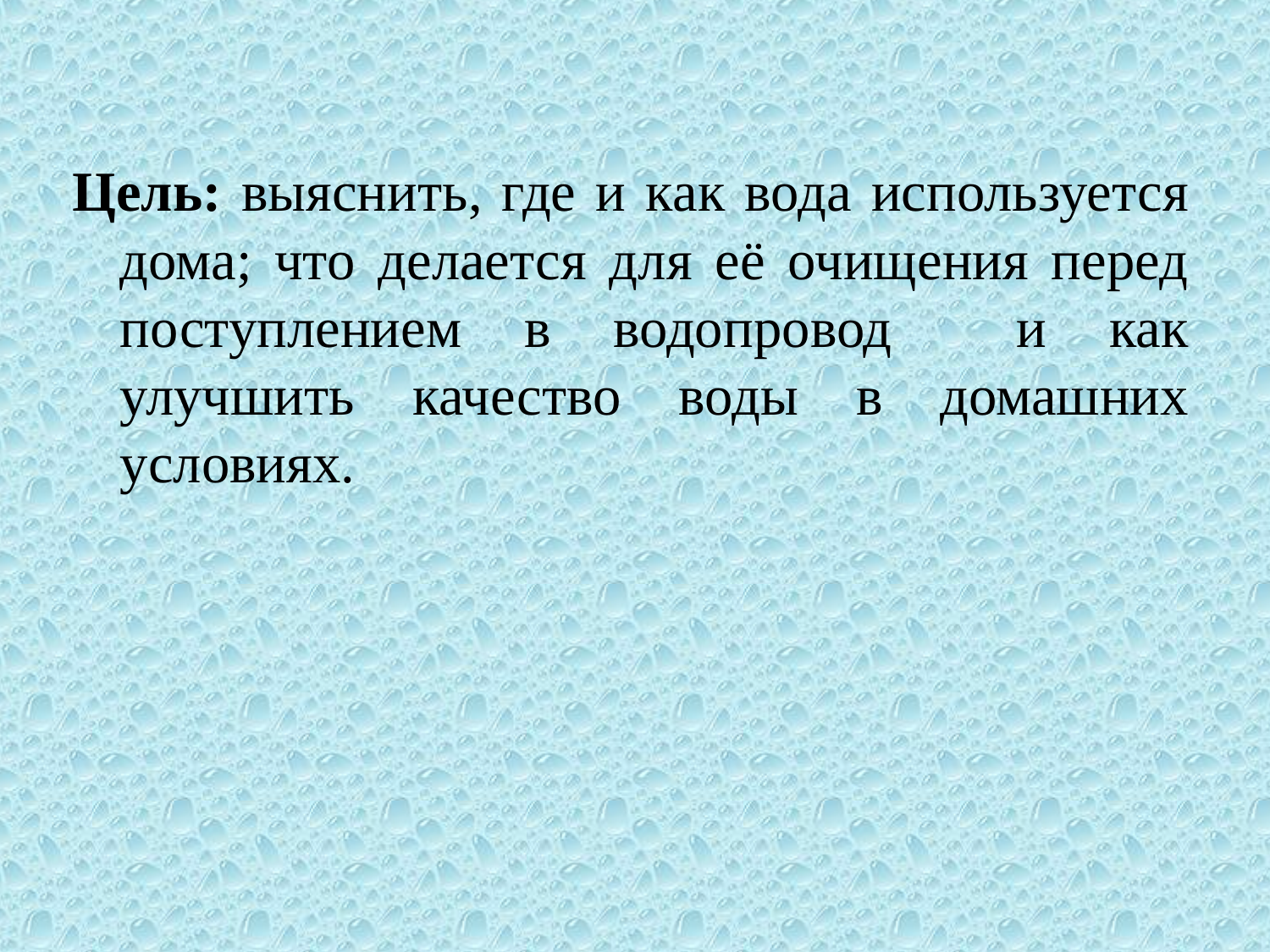

#
Цель: выяснить, где и как вода используется дома; что делается для её очищения перед поступлением в водопровод  и как улучшить качество воды в домашних условиях.